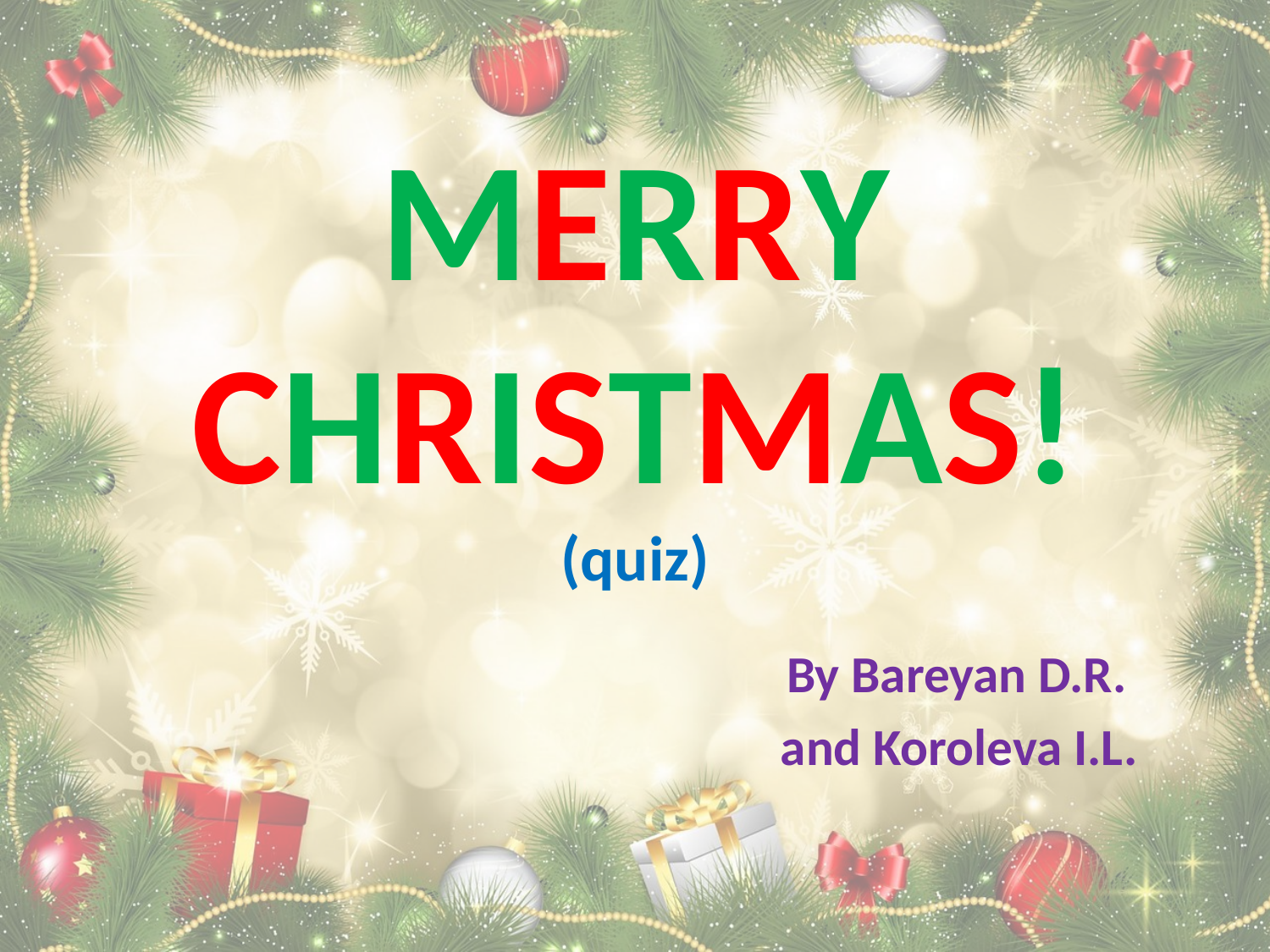

# MERRY CHRISTMAS! (quiz)
By Bareyan D.R.
and Koroleva I.L.